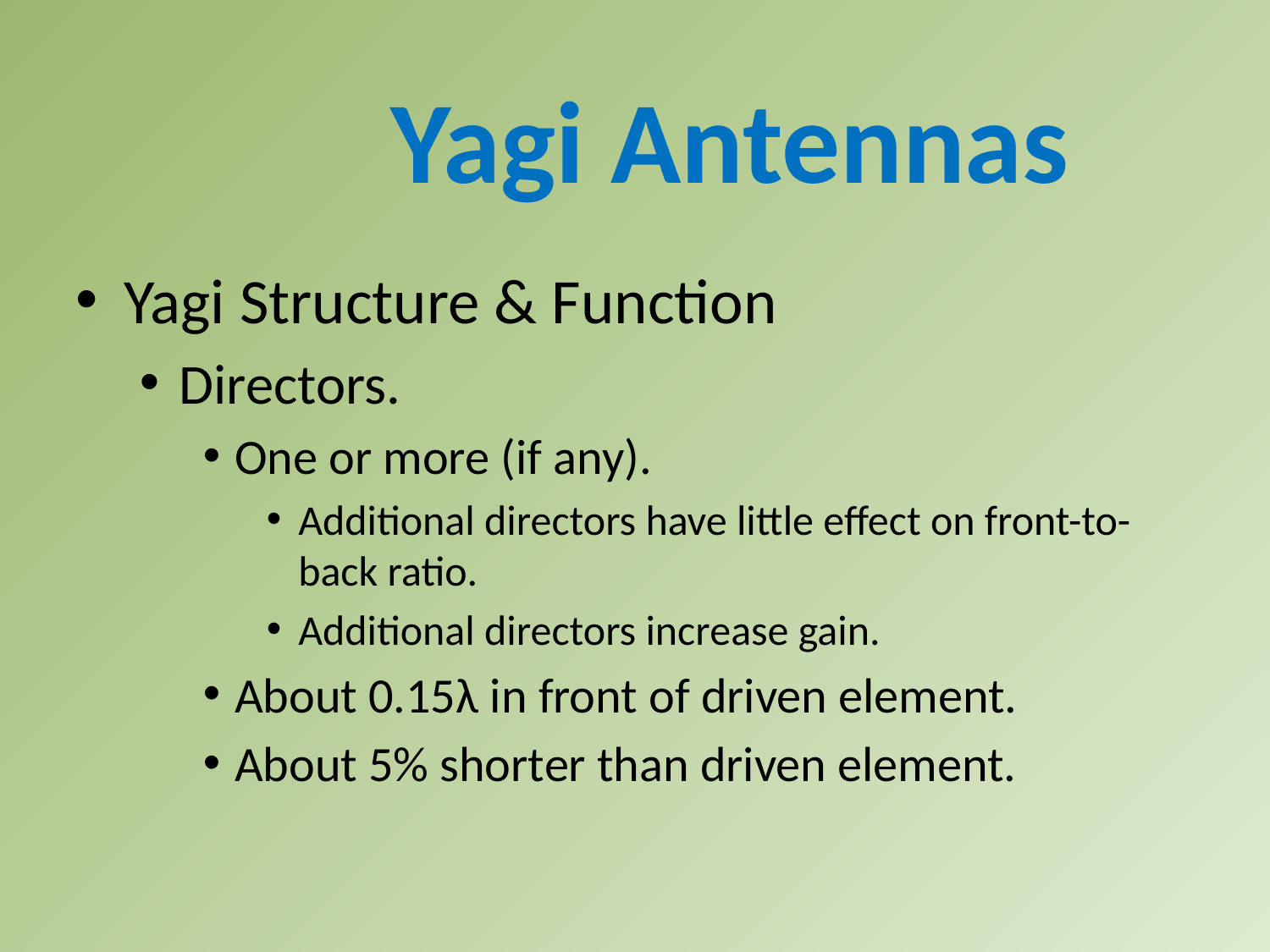

Yagi Antennas
Yagi Structure & Function
Directors.
One or more (if any).
Additional directors have little effect on front-to-back ratio.
Additional directors increase gain.
About 0.15λ in front of driven element.
About 5% shorter than driven element.